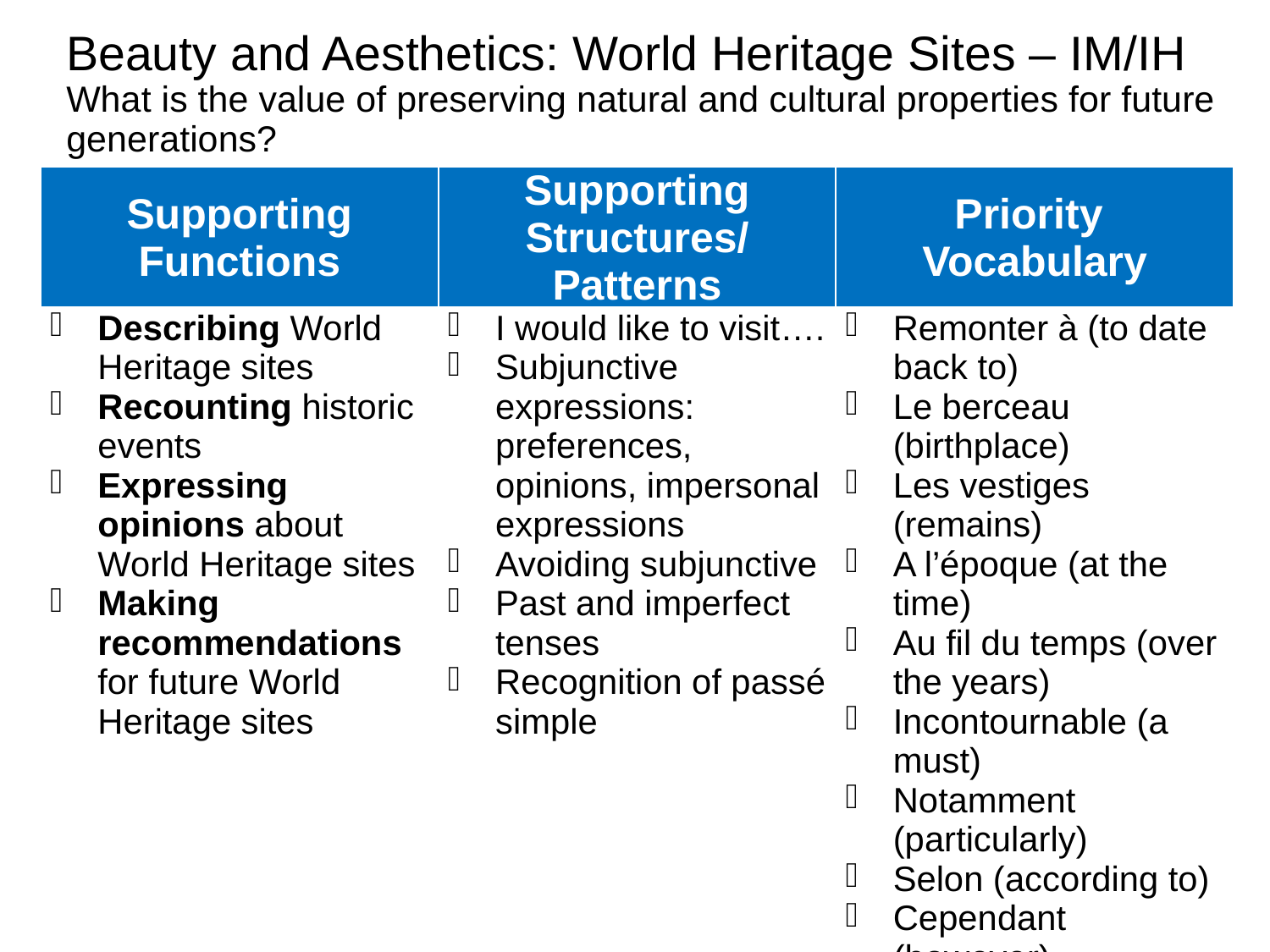

# Beauty and Aesthetics: World Heritage Sites – IM/IH What is the value of preserving natural and cultural properties for future generations?
| Supporting Functions | Supporting Structures/Patterns | Priority Vocabulary |
| --- | --- | --- |
| Describing World Heritage sites Recounting historic events Expressing opinions about World Heritage sites Making recommendations for future World Heritage sites | I would like to visit…. Subjunctive expressions: preferences, opinions, impersonal expressions Avoiding subjunctive Past and imperfect tenses Recognition of passé simple | Remonter à (to date back to) Le berceau (birthplace) Les vestiges (remains) A l’époque (at the time) Au fil du temps (over the years) Incontournable (a must) Notamment (particularly) Selon (according to) Cependant (however) Parmi (among) |
Laura Terrill
16